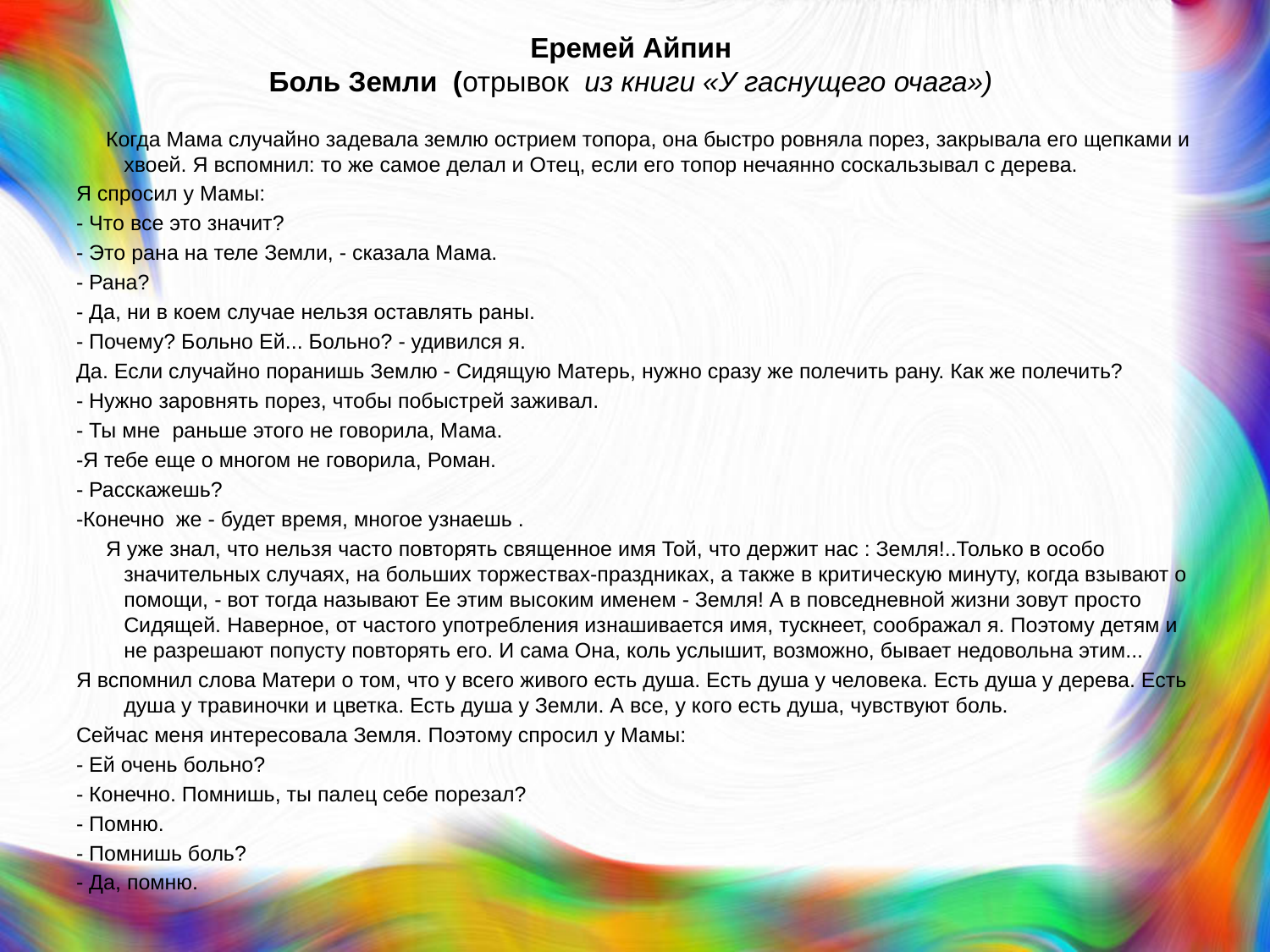

# Еремей Айпин Боль Земли  (отрывок  из книги «У гаснущего очага»)
     Когда Мама случайно задевала землю острием топора, она быстро ровняла порез, закрывала его щепками и хвоей. Я вспомнил: то же самое делал и Отец, если его топор нечаянно соскальзывал с дерева.
Я спросил у Мамы:
- Что все это значит?
- Это рана на теле Земли, - сказала Мама.
- Рана?
- Да, ни в коем случае нельзя оставлять раны.
- Почему? Больно Ей... Больно? - удивился я.
Да. Если случайно поранишь Землю - Сидящую Матерь, нужно сразу же полечить рану. Как же полечить?
- Нужно заровнять порез, чтобы побыстрей заживал.
- Ты мне  раньше этого не говорила, Мама.
-Я тебе еще о многом не говорила, Роман.
- Расскажешь?
-Конечно  же - будет время, многое узнаешь .
     Я уже знал, что нельзя часто повторять священное имя Той, что держит нас : Земля!..Только в особо значительных случаях, на больших торжествах-праздниках, а также в критическую минуту, когда взывают о помощи, - вот тогда называют Ее этим высоким именем - Земля! А в повседневной жизни зовут просто Сидящей. Наверное, от частого употребления изнашивается имя, тускнеет, соображал я. Поэтому детям и не разрешают попусту повторять его. И сама Она, коль услышит, возможно, бывает недовольна этим...
Я вспомнил слова Матери о том, что у всего живого есть душа. Есть душа у человека. Есть душа у дерева. Есть душа у травиночки и цветка. Есть душа у Земли. А все, у кого есть душа, чувствуют боль.
Сейчас меня интересовала Земля. Поэтому спросил у Мамы:
- Ей очень больно?
- Конечно. Помнишь, ты палец себе порезал?
- Помню.
- Помнишь боль?
- Да, помню.